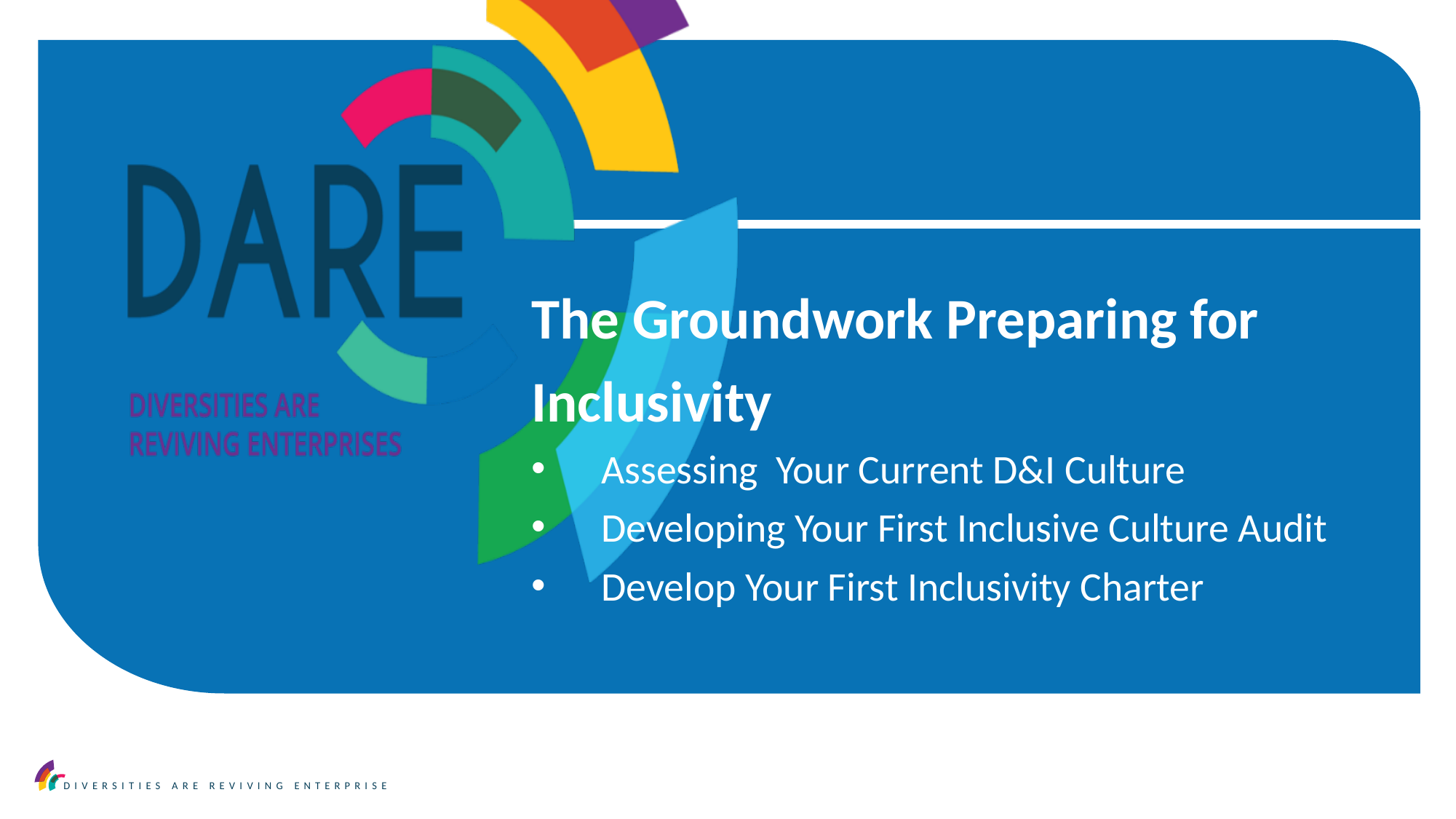

The Groundwork Preparing for Inclusivity
Assessing  Your Current D&I Culture
Developing Your First Inclusive Culture Audit
Develop Your First Inclusivity Charter